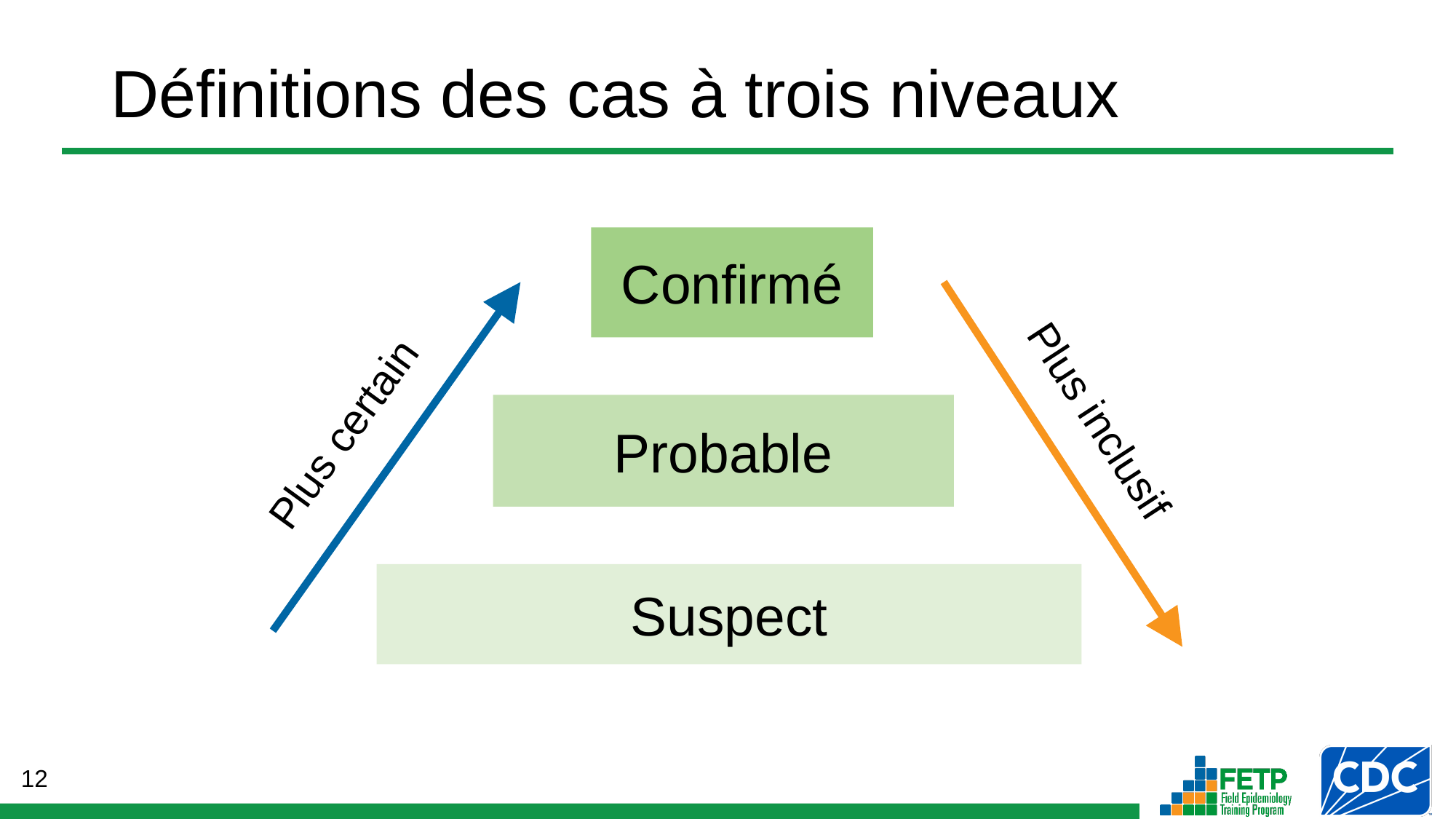

# Définitions des cas à trois niveaux
Confirmé
Plus inclusif
Probable
Plus certain
Suspect